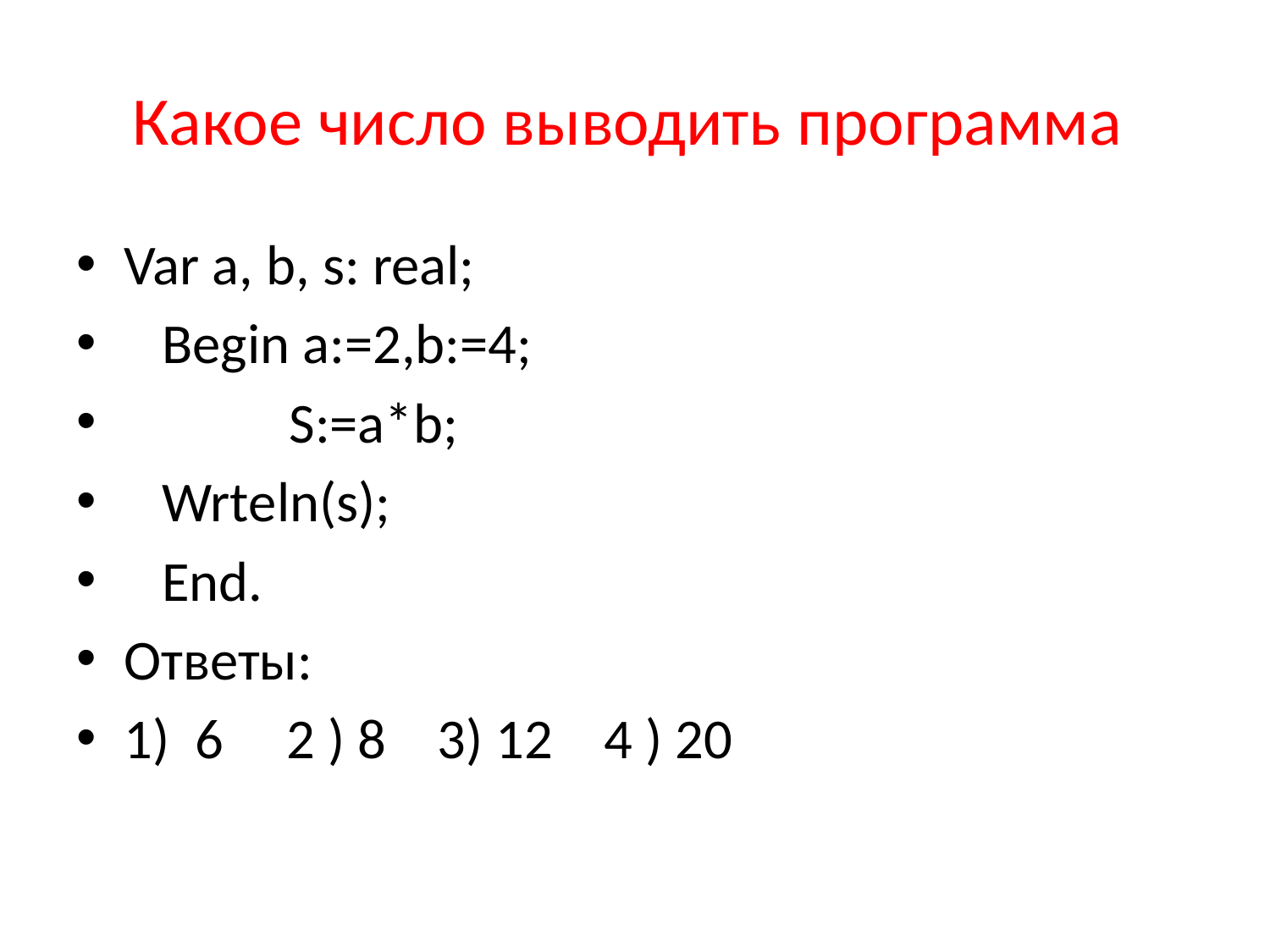

# Какое число выводить программа
Var a, b, s: real;
   Begin a:=2,b:=4;
             S:=a*b;
   Wrteln(s);
   End.
Ответы:
1)  6     2 ) 8    3) 12    4 ) 20